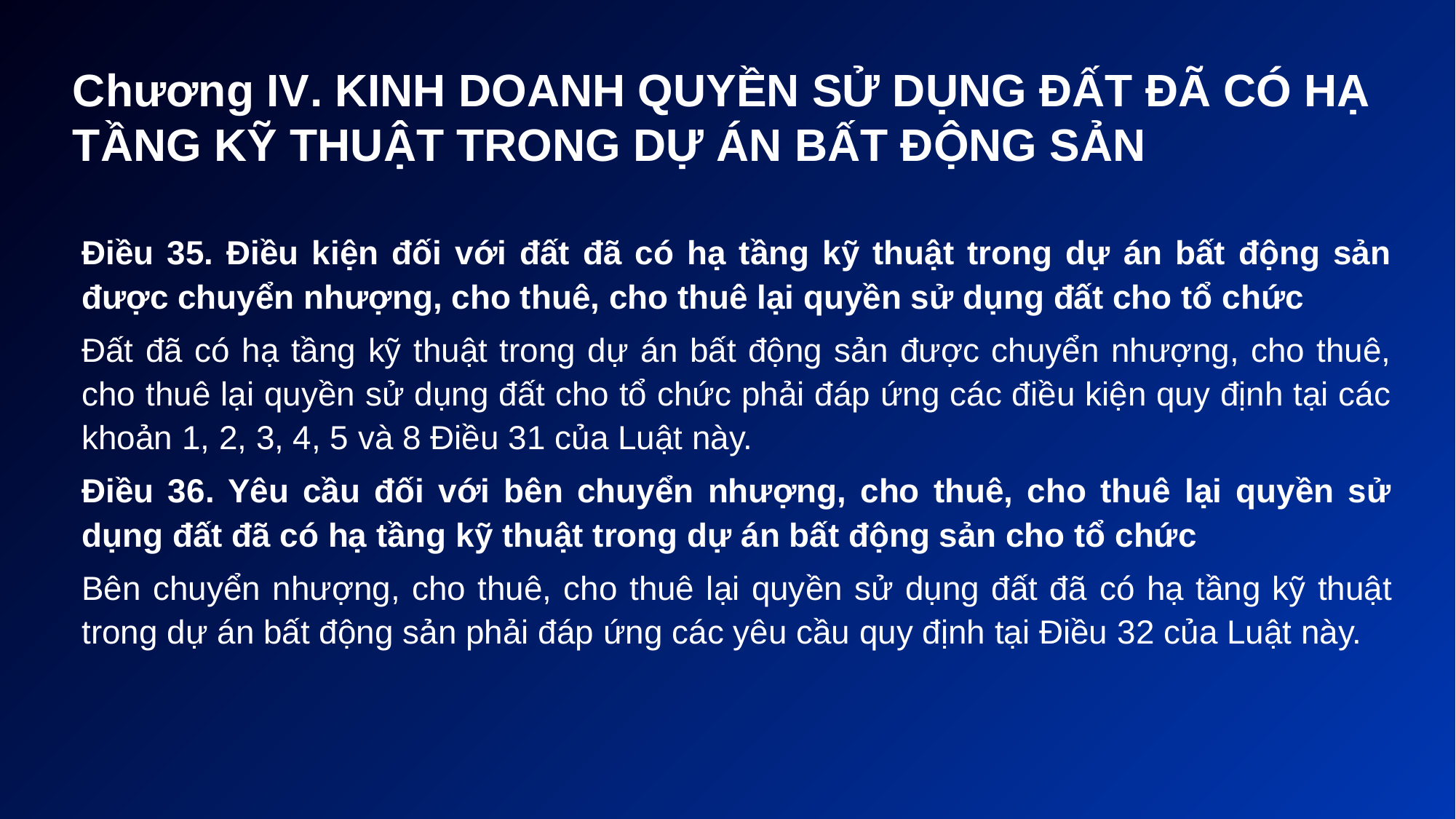

# Chương IV. KINH DOANH QUYỀN SỬ DỤNG ĐẤT ĐÃ CÓ HẠ TẦNG KỸ THUẬT TRONG DỰ ÁN BẤT ĐỘNG SẢN
Điều 35. Điều kiện đối với đất đã có hạ tầng kỹ thuật trong dự án bất động sản được chuyển nhượng, cho thuê, cho thuê lại quyền sử dụng đất cho tổ chức
Đất đã có hạ tầng kỹ thuật trong dự án bất động sản được chuyển nhượng, cho thuê, cho thuê lại quyền sử dụng đất cho tổ chức phải đáp ứng các điều kiện quy định tại các khoản 1, 2, 3, 4, 5 và 8 Điều 31 của Luật này.
Điều 36. Yêu cầu đối với bên chuyển nhượng, cho thuê, cho thuê lại quyền sử dụng đất đã có hạ tầng kỹ thuật trong dự án bất động sản cho tổ chức
Bên chuyển nhượng, cho thuê, cho thuê lại quyền sử dụng đất đã có hạ tầng kỹ thuật trong dự án bất động sản phải đáp ứng các yêu cầu quy định tại Điều 32 của Luật này.